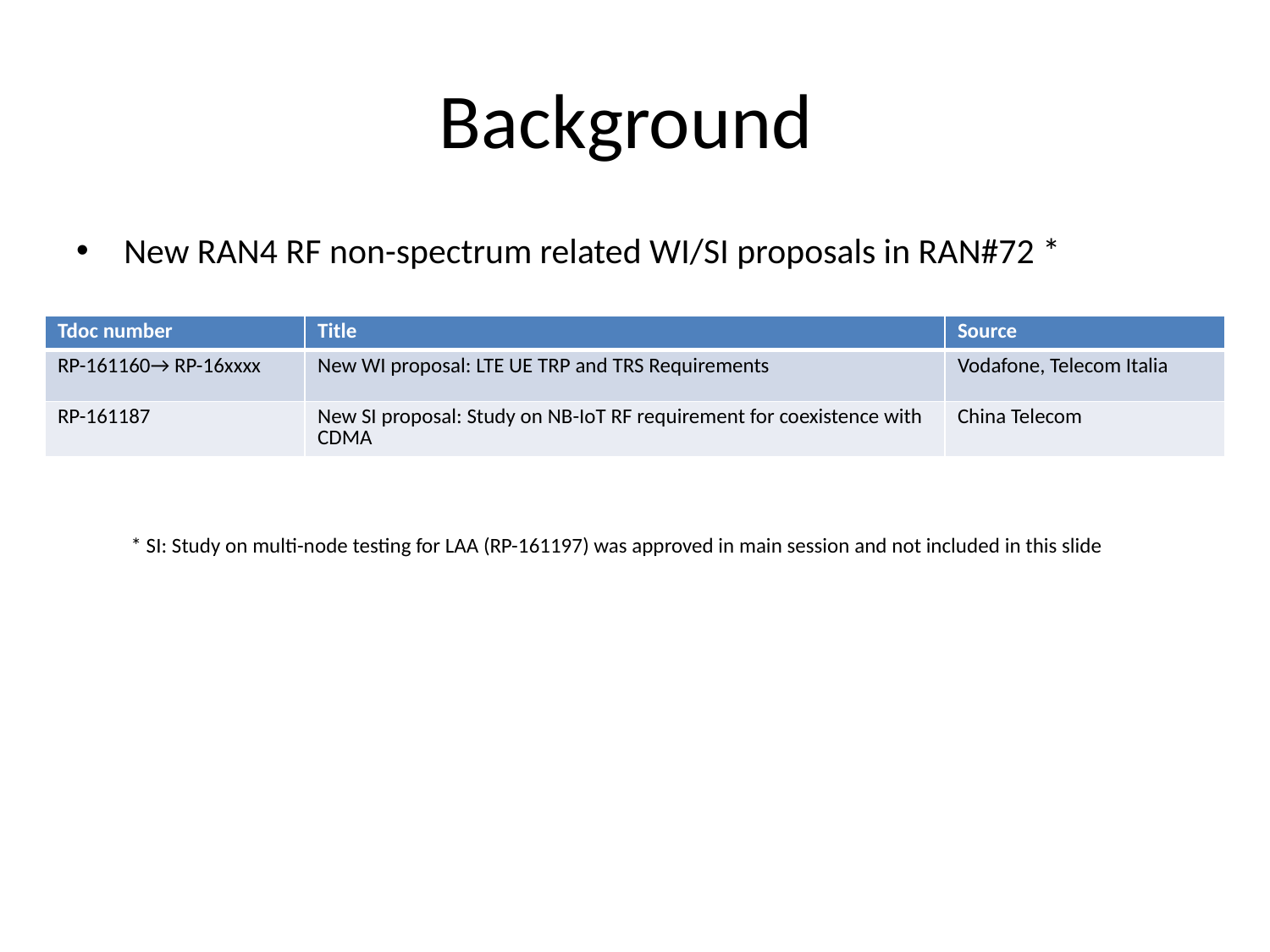

# Background
New RAN4 RF non-spectrum related WI/SI proposals in RAN#72 *

| Tdoc number | Title | Source |
| --- | --- | --- |
| RP-161160→ RP-16xxxx | New WI proposal: LTE UE TRP and TRS Requirements | Vodafone, Telecom Italia |
| RP-161187 | New SI proposal: Study on NB-IoT RF requirement for coexistence with CDMA | China Telecom |
* SI: Study on multi-node testing for LAA (RP-161197) was approved in main session and not included in this slide